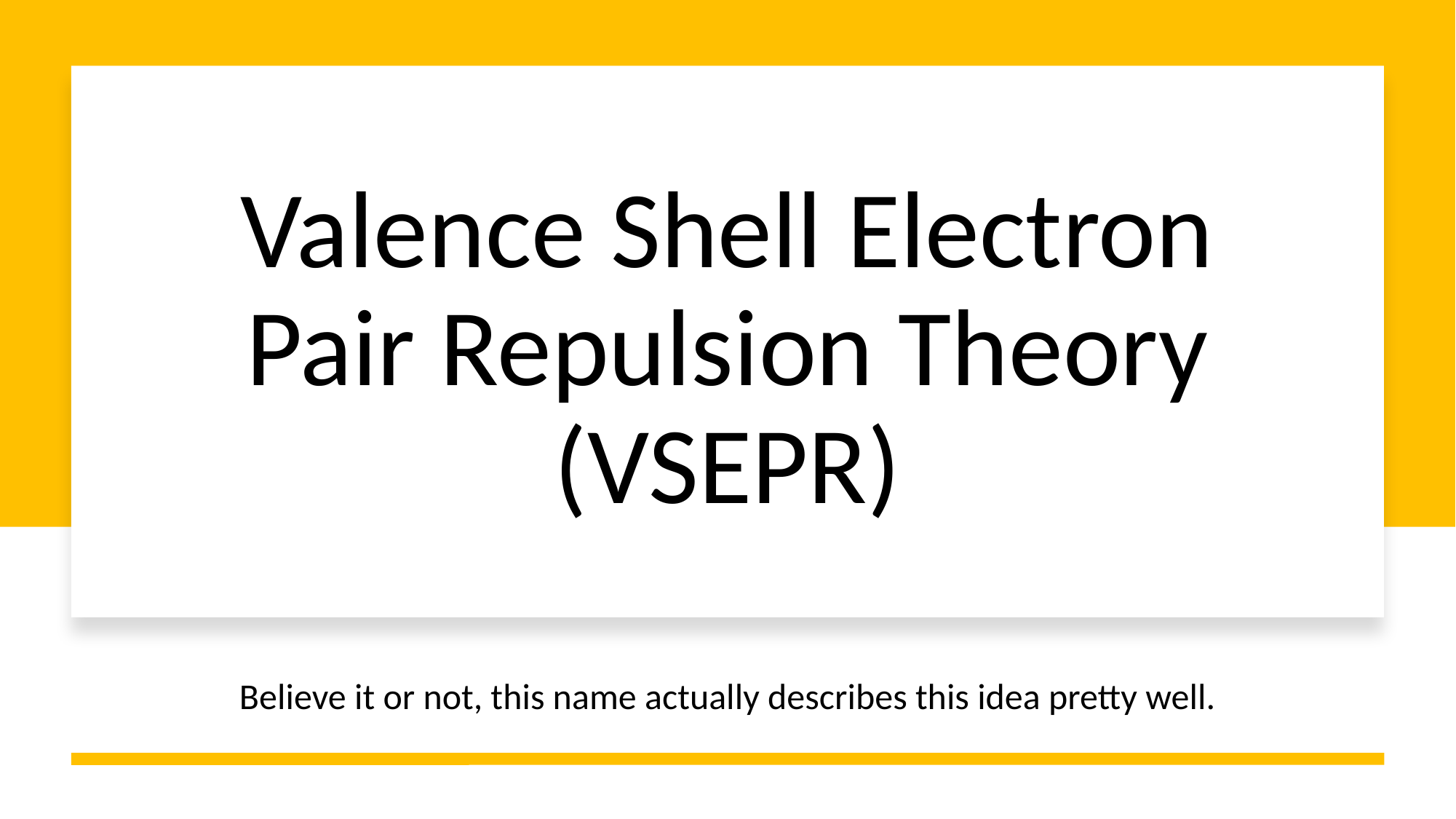

# Valence Shell Electron Pair Repulsion Theory (VSEPR)
Believe it or not, this name actually describes this idea pretty well.